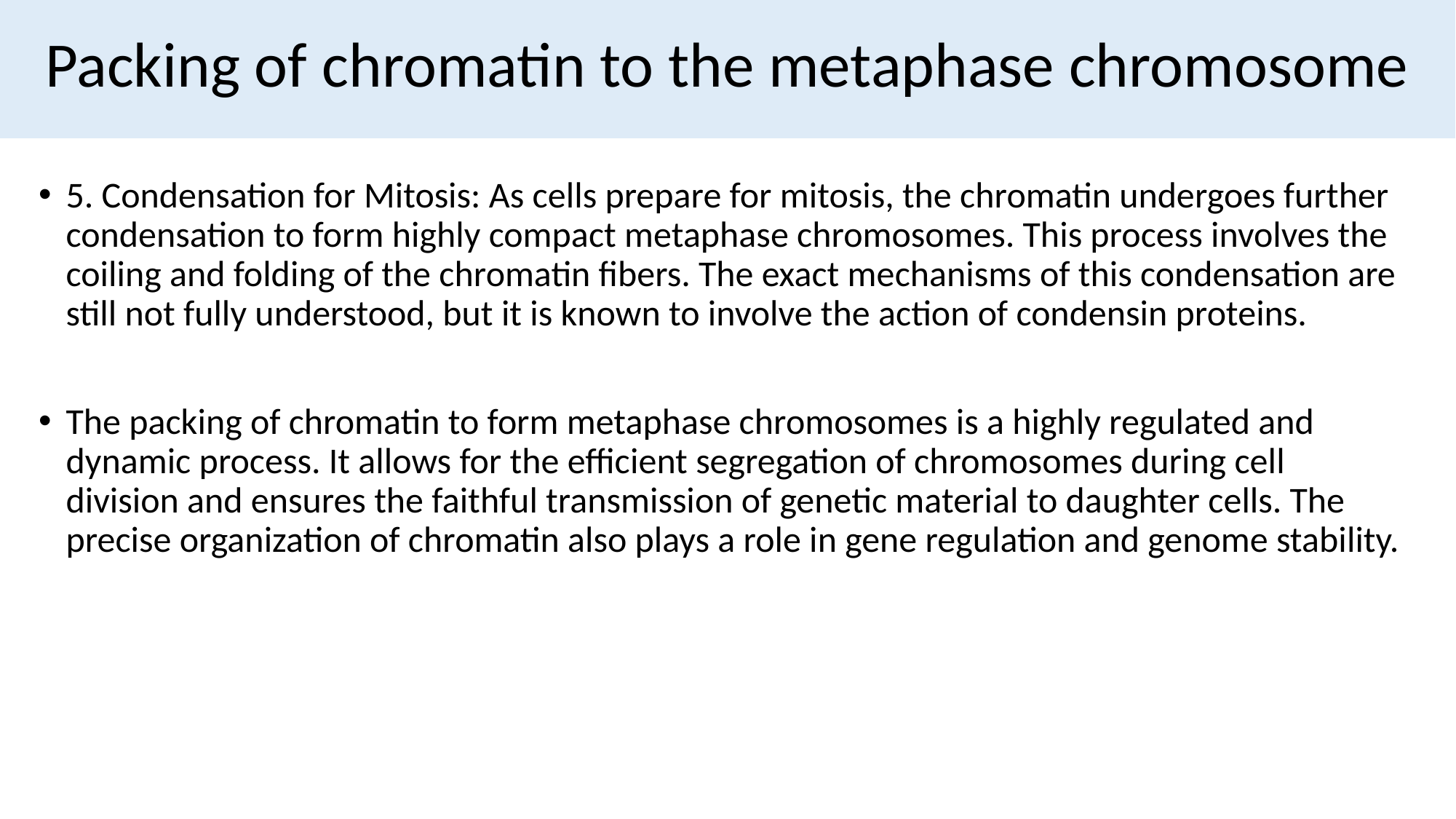

Packing of chromatin to the metaphase chromosome
5. Condensation for Mitosis: As cells prepare for mitosis, the chromatin undergoes further condensation to form highly compact metaphase chromosomes. This process involves the coiling and folding of the chromatin fibers. The exact mechanisms of this condensation are still not fully understood, but it is known to involve the action of condensin proteins.

The packing of chromatin to form metaphase chromosomes is a highly regulated and dynamic process. It allows for the efficient segregation of chromosomes during cell division and ensures the faithful transmission of genetic material to daughter cells. The precise organization of chromatin also plays a role in gene regulation and genome stability.